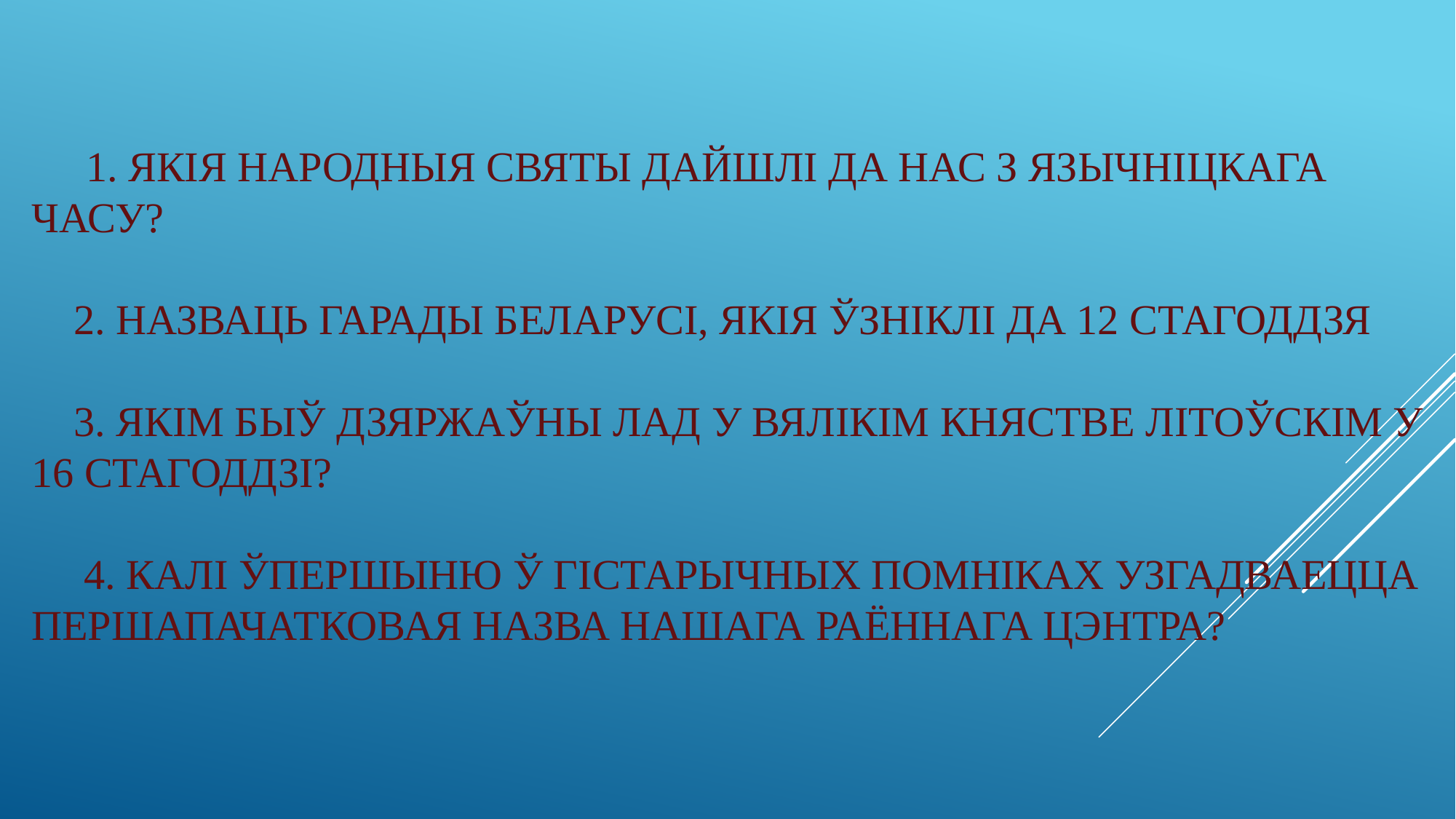

# 1. Якія народныя святы дайшлі да нас з язычніцкага часу? 2. назваць гарады Беларусі, якія ўзніклі да 12 стагоддзя 3. якім быў дзяржаўны лад у вялікім княстве літоўскім у 16 стагоддзі? 4. калі ўпершыню ў гістарычных помніках узгадваецца першапачатковая назва нашага раённага цэнтра?